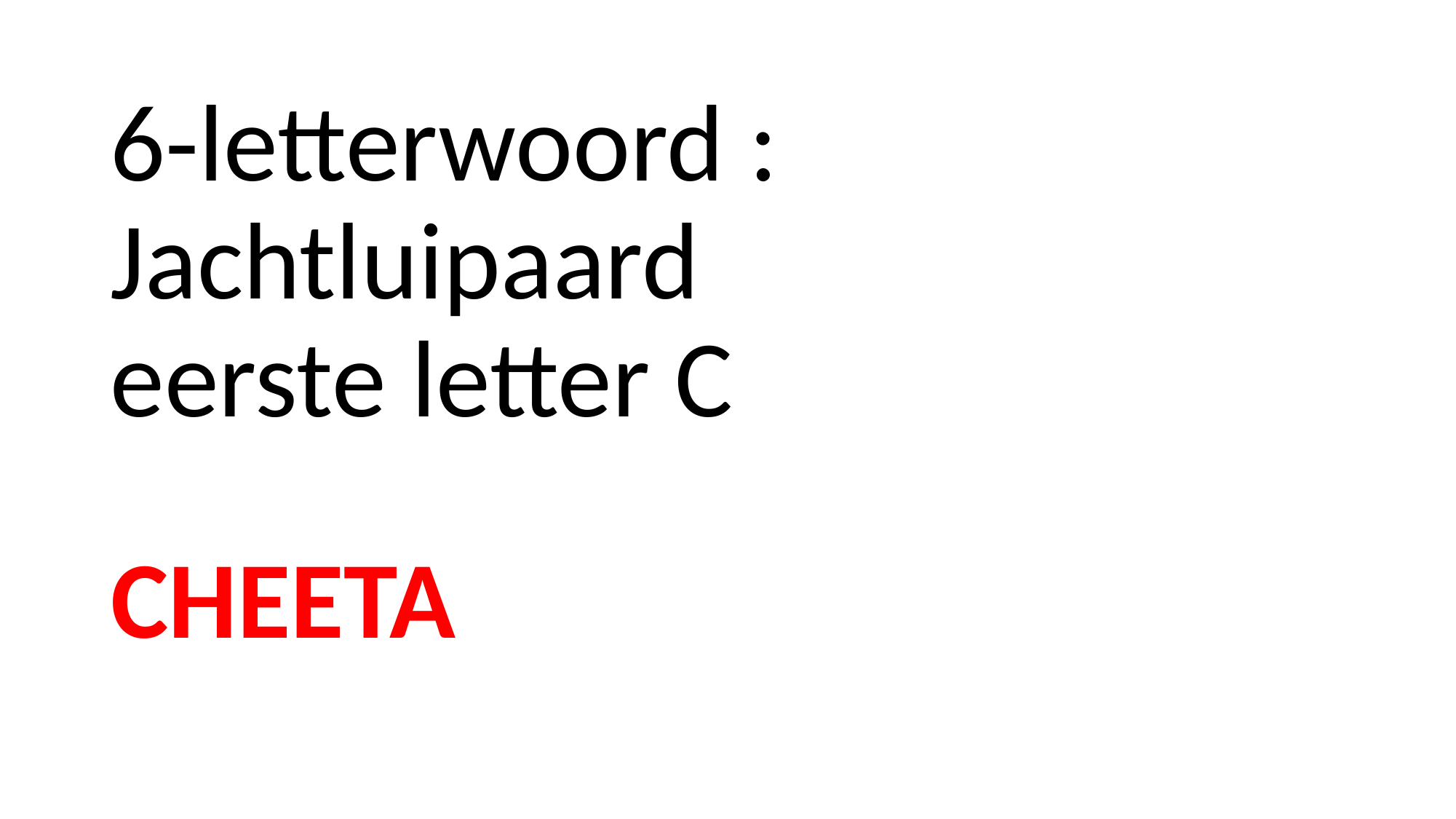

# 6-letterwoord : Jachtluipaard eerste letter C
CHEETA